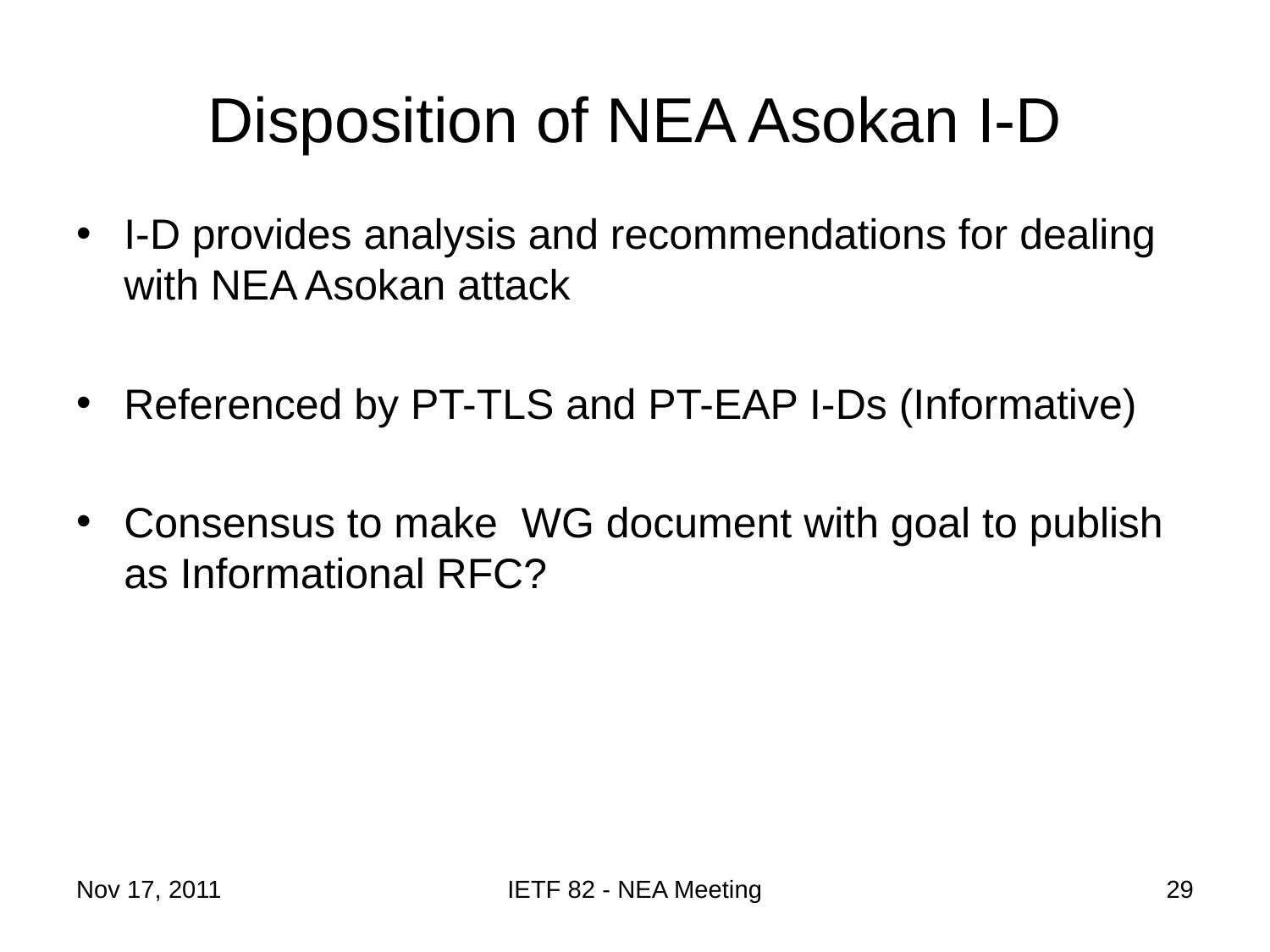

# Disposition of NEA Asokan I-D
I-D provides analysis and recommendations for dealing with NEA Asokan attack

Referenced by PT-TLS and PT-EAP I-Ds (Informative)

Consensus to make  WG document with goal to publish as Informational RFC?

Nov 17, 2011
IETF 82 - NEA Meeting
29